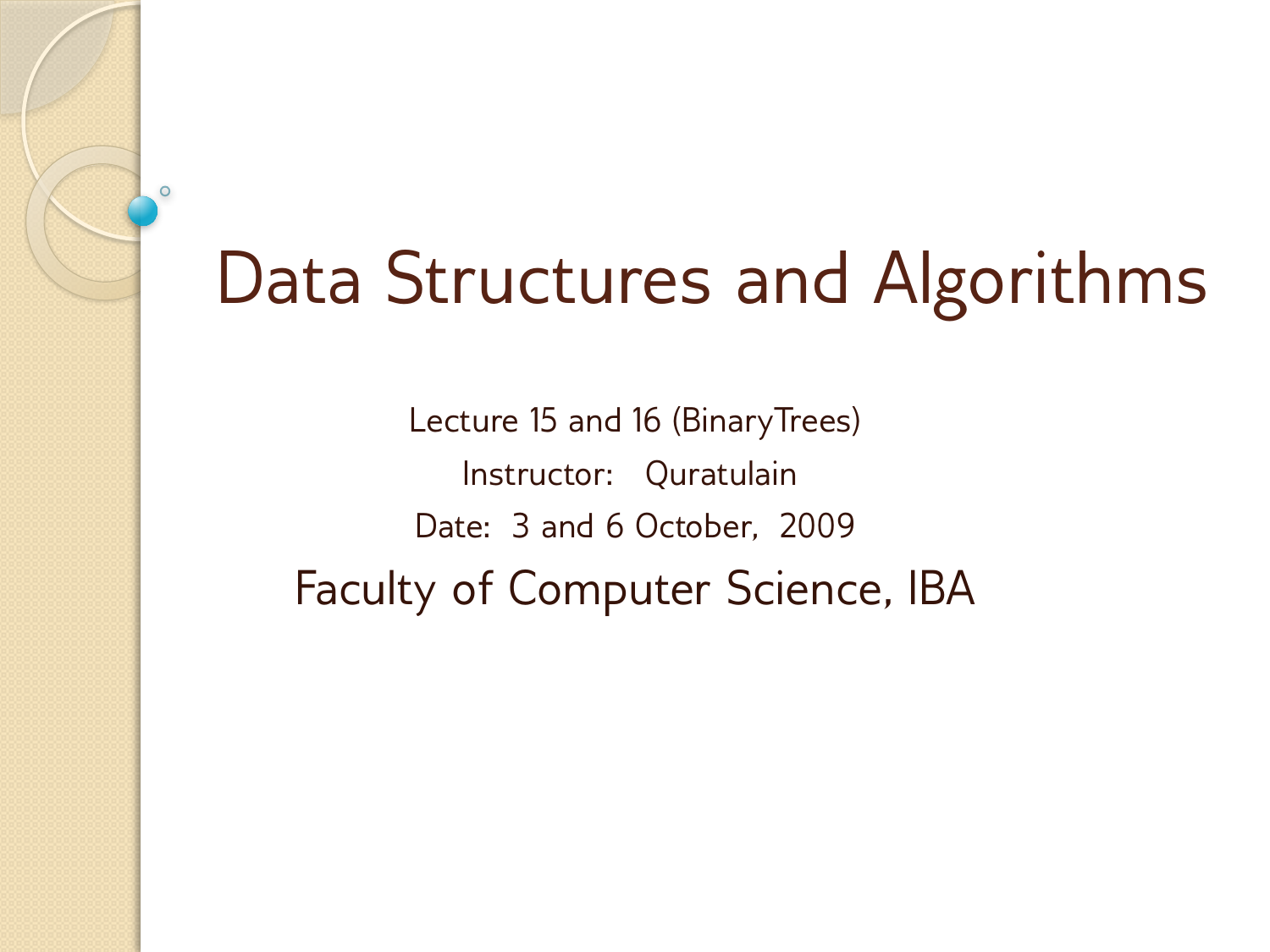

# Data Structures and Algorithms
Lecture 15 and 16 (BinaryTrees)
Instructor:   Quratulain
Date:  3 and 6 October,  2009
Faculty of Computer Science, IBA